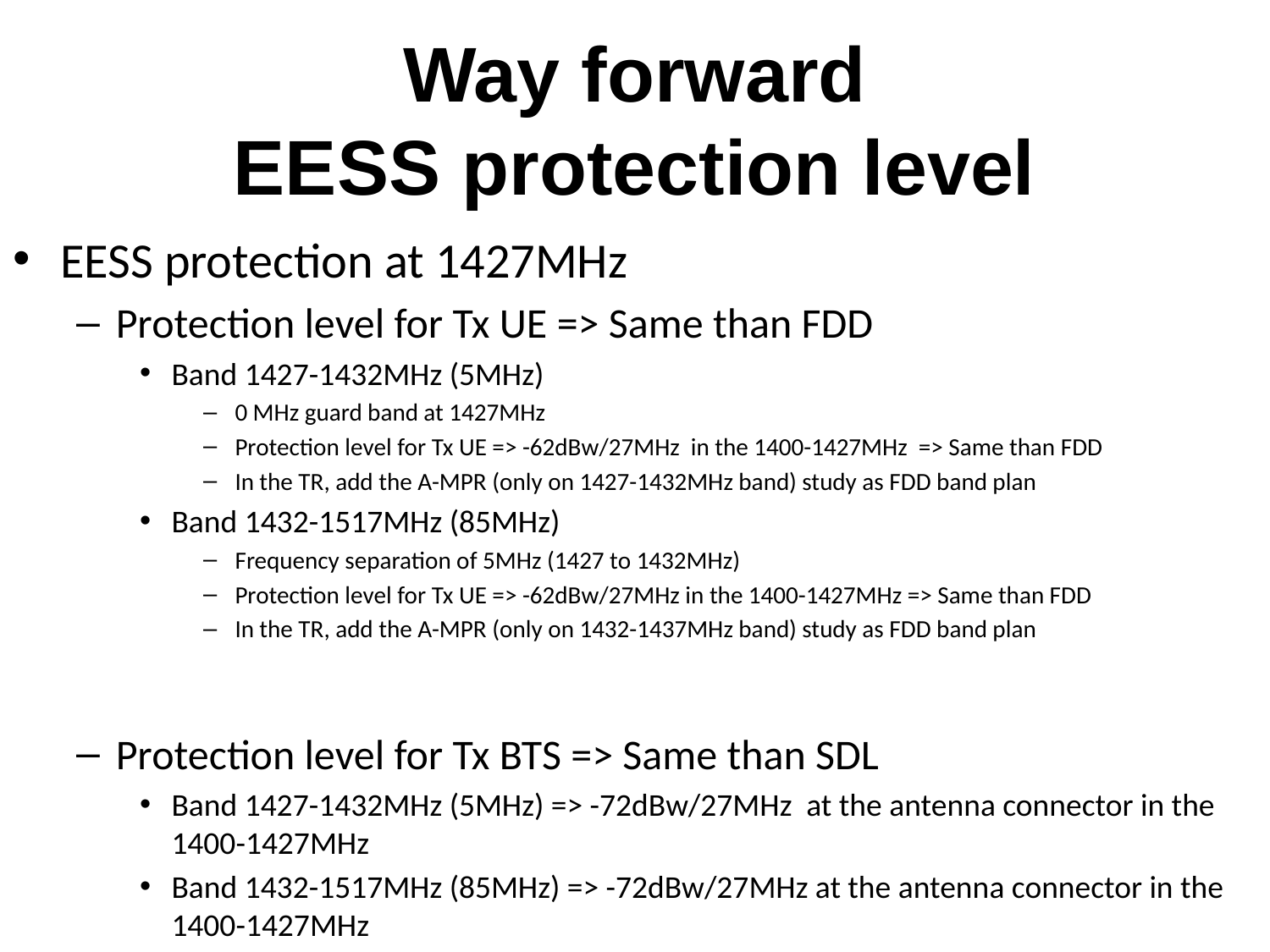

# Way forward EESS protection level
EESS protection at 1427MHz
Protection level for Tx UE => Same than FDD
Band 1427-1432MHz (5MHz)
0 MHz guard band at 1427MHz
Protection level for Tx UE => -62dBw/27MHz  in the 1400-1427MHz  => Same than FDD
In the TR, add the A-MPR (only on 1427-1432MHz band) study as FDD band plan
Band 1432-1517MHz (85MHz)
Frequency separation of 5MHz (1427 to 1432MHz)
Protection level for Tx UE => -62dBw/27MHz in the 1400-1427MHz => Same than FDD
In the TR, add the A-MPR (only on 1432-1437MHz band) study as FDD band plan

Protection level for Tx BTS => Same than SDL
Band 1427-1432MHz (5MHz) => -72dBw/27MHz  at the antenna connector in the 1400-1427MHz
Band 1432-1517MHz (85MHz) => -72dBw/27MHz at the antenna connector in the 1400-1427MHz